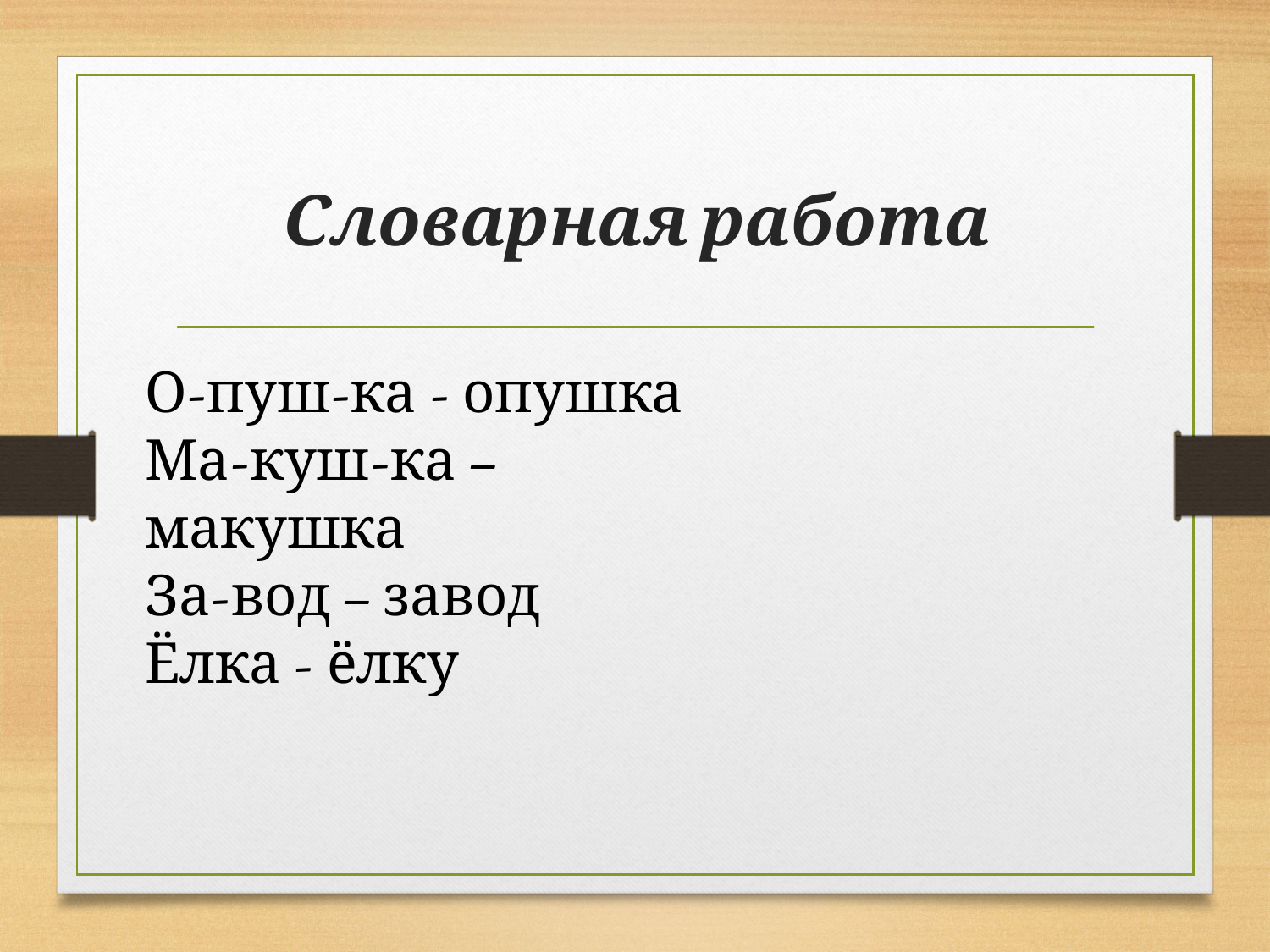

# Словарная работа
О-пуш-ка - опушка
Ма-куш-ка – макушка
За-вод – завод
Ёлка - ёлку